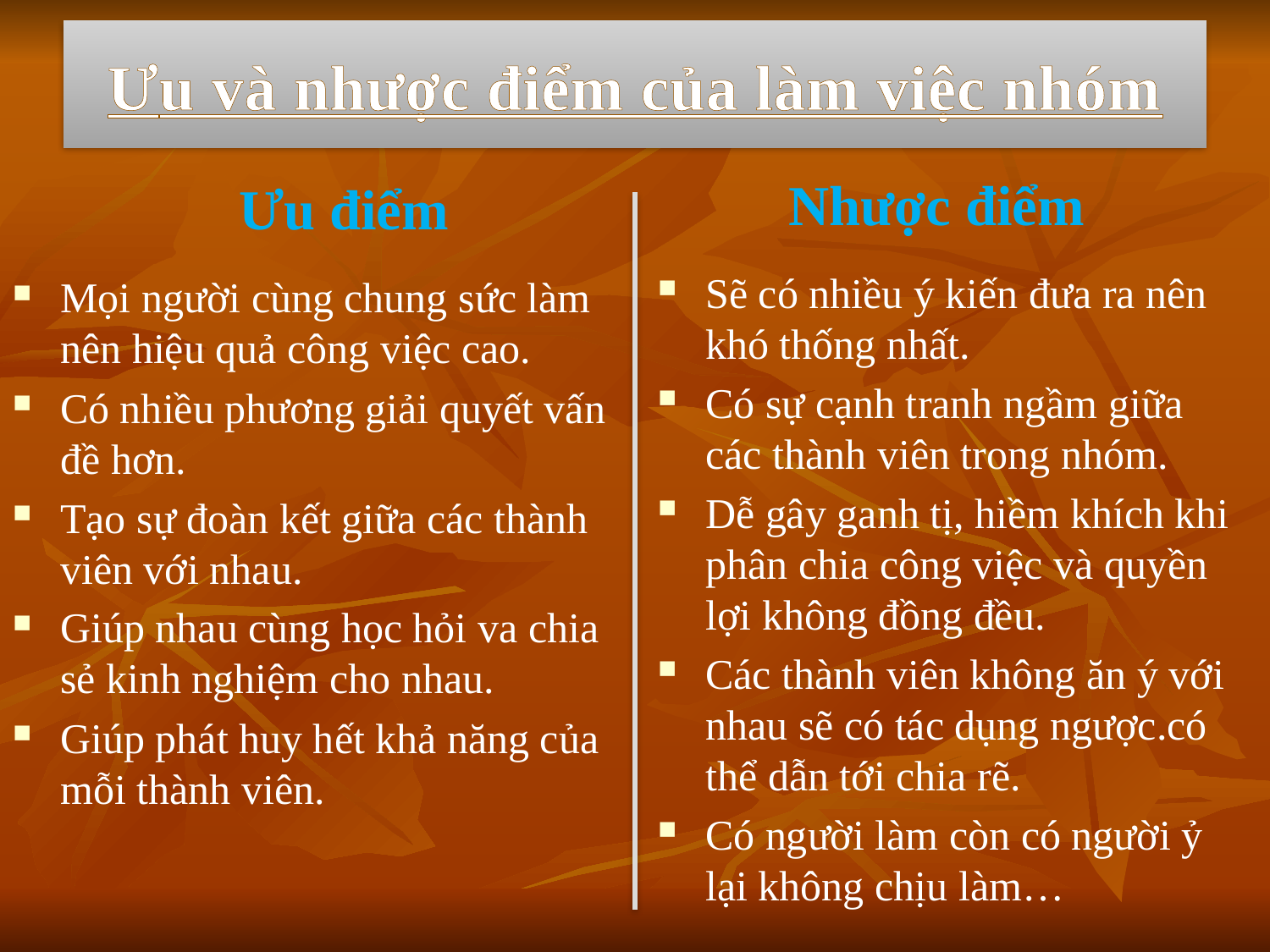

# Ưu và nhược điểm của làm việc nhóm
Nhược điểm
Ưu điểm
Sẽ có nhiều ý kiến đưa ra nên khó thống nhất.
Có sự cạnh tranh ngầm giữa các thành viên trong nhóm.
Dễ gây ganh tị, hiềm khích khi phân chia công việc và quyền lợi không đồng đều.
Các thành viên không ăn ý với nhau sẽ có tác dụng ngược.có thể dẫn tới chia rẽ.
Có người làm còn có người ỷ lại không chịu làm…
Mọi người cùng chung sức làm nên hiệu quả công việc cao.
Có nhiều phương giải quyết vấn đề hơn.
Tạo sự đoàn kết giữa các thành viên với nhau.
Giúp nhau cùng học hỏi va chia sẻ kinh nghiệm cho nhau.
Giúp phát huy hết khả năng của mỗi thành viên.